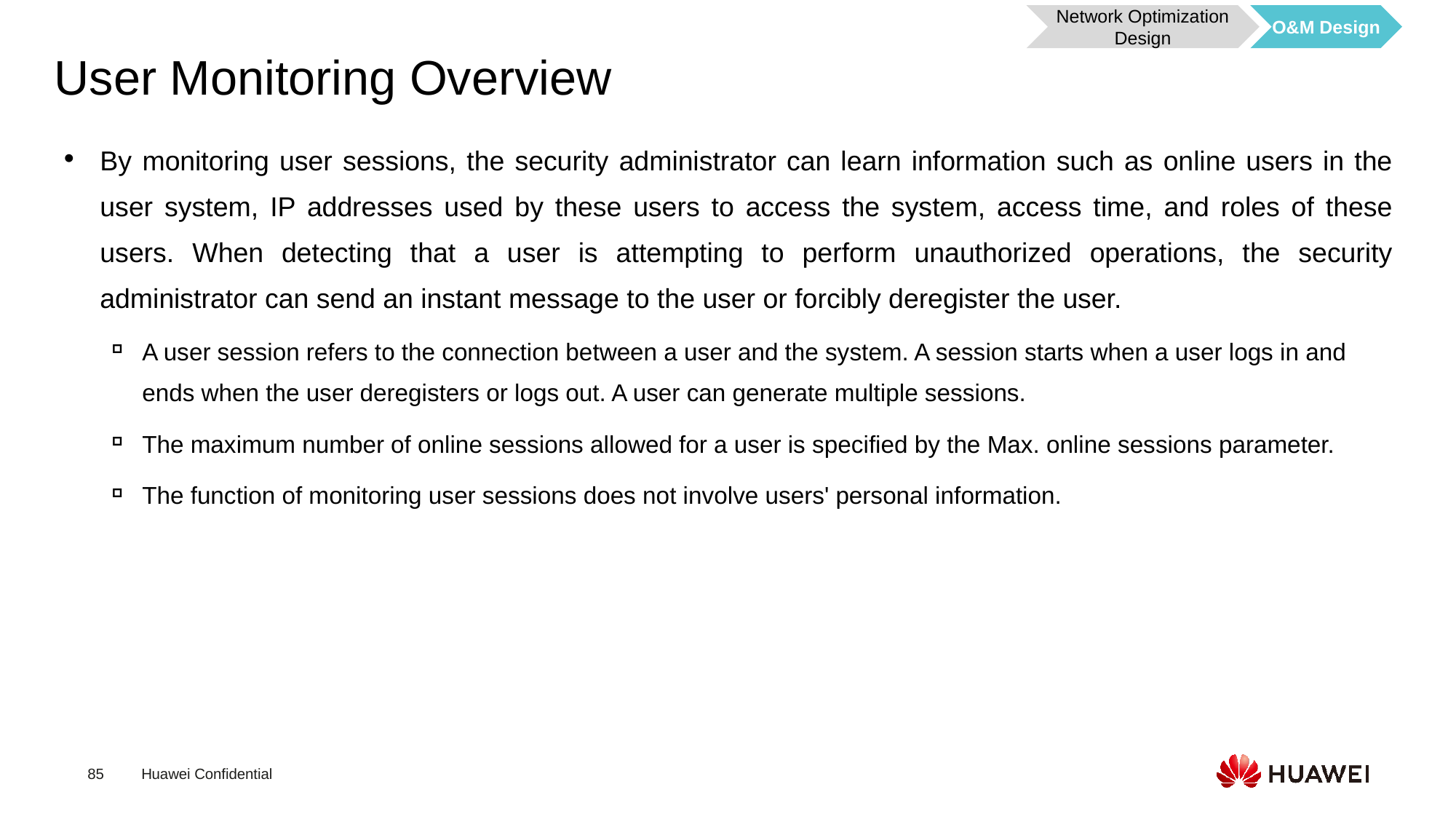

Network Optimization Design
O&M Design
# User Monitoring Overview
By monitoring user sessions, the security administrator can learn information such as online users in the user system, IP addresses used by these users to access the system, access time, and roles of these users. When detecting that a user is attempting to perform unauthorized operations, the security administrator can send an instant message to the user or forcibly deregister the user.
A user session refers to the connection between a user and the system. A session starts when a user logs in and ends when the user deregisters or logs out. A user can generate multiple sessions.
The maximum number of online sessions allowed for a user is specified by the Max. online sessions parameter.
The function of monitoring user sessions does not involve users' personal information.